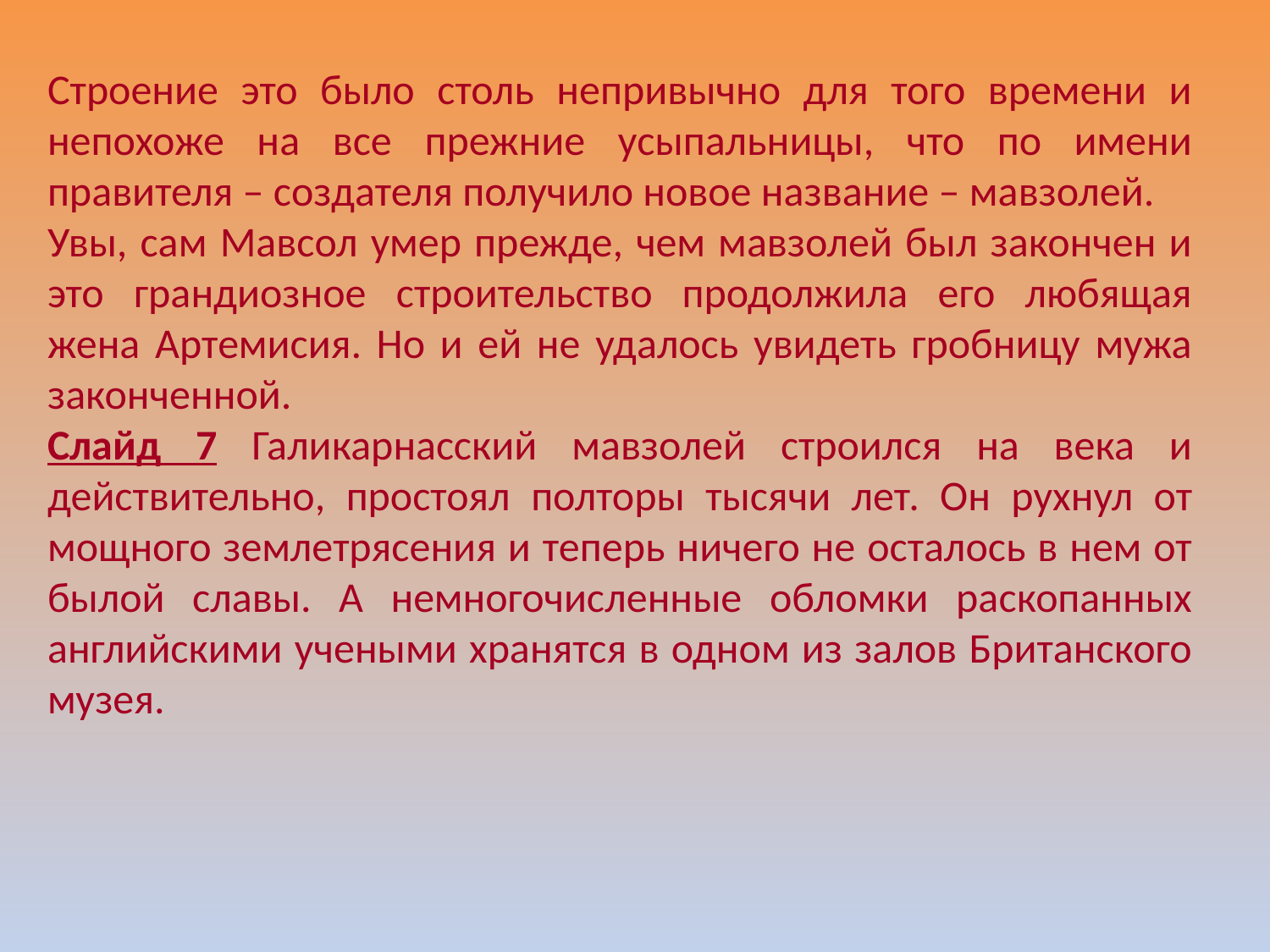

Строение это было столь непривычно для того времени и непохоже на все прежние усыпальницы, что по имени правителя – создателя получило новое название – мавзолей.
Увы, сам Мавсол умер прежде, чем мавзолей был закончен и это грандиозное строительство продолжила его любящая жена Артемисия. Но и ей не удалось увидеть гробницу мужа законченной.
Слайд 7 Галикарнасский мавзолей строился на века и действительно, простоял полторы тысячи лет. Он рухнул от мощного землетрясения и теперь ничего не осталось в нем от былой славы. А немногочисленные обломки раскопанных английскими учеными хранятся в одном из залов Британского музея.